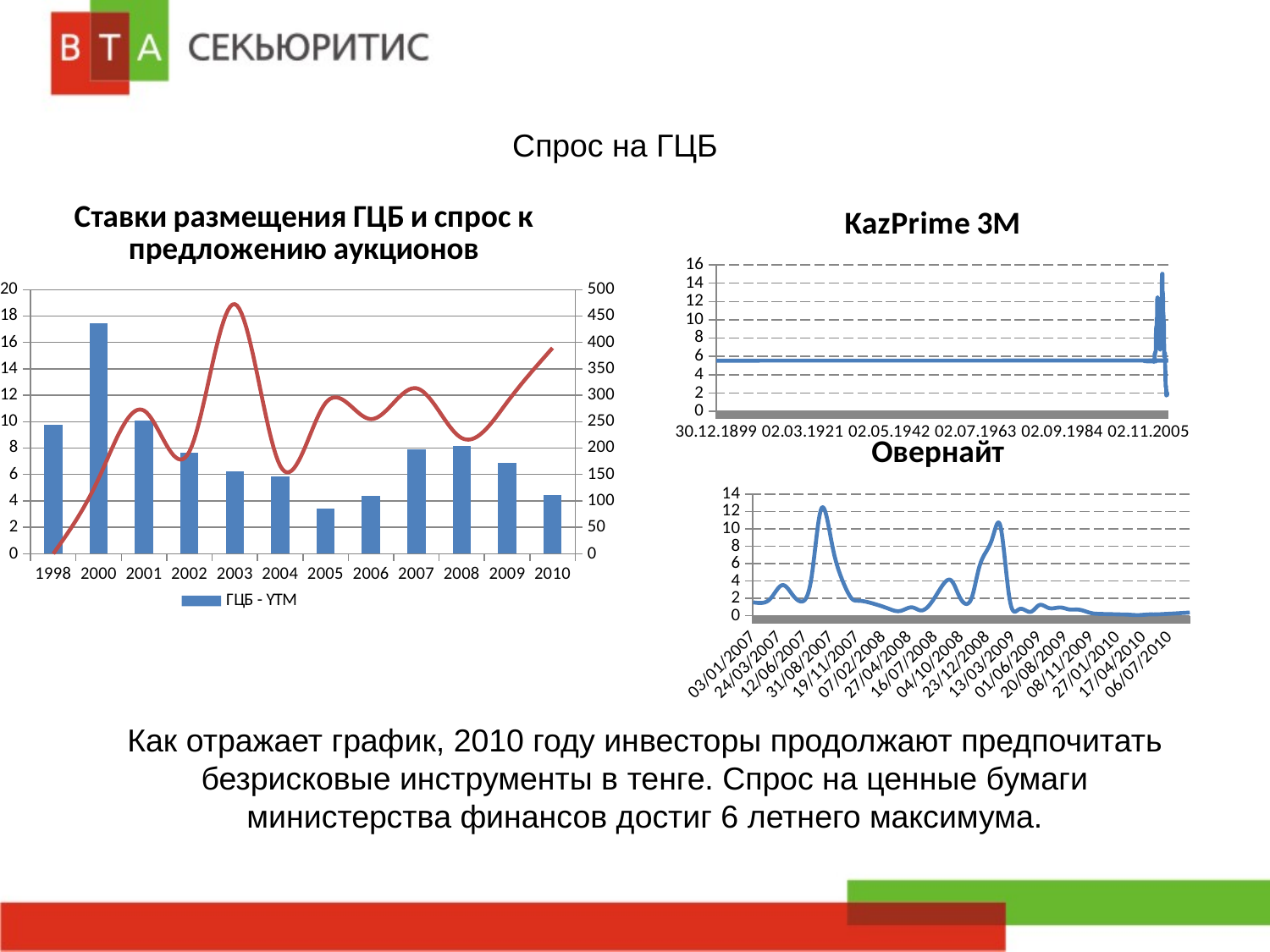

Спрос на ГЦБ

### Chart: Ставки размещения ГЦБ и спрос к предложению аукционов

| Category |  |  |
|---|---|---|
| 1998 | 9.75 | 0.0 |
| 2000 | 17.4375 | 142.505938141026 |
| 2001 | 10.0638601971928 | 270.91353077868575 |
| 2002 | 7.6706638535071 | 193.552358271275 |
| 2003 | 6.2631249999999845 | 472.5112151360959 |
| 2004 | 5.830057193810144 | 166.36337597916472 |
| 2005 | 3.44859574978996 | 285.3808861925004 |
| 2006 | 4.383333333333345 | 254.88893943355149 |
| 2007 | 7.878025 | 313.3009803921574 |
| 2008 | 8.181801788306622 | 218.897606111061 |
| 2009 | 6.874922405613241 | 286.90653367976 |
| 2010 | 4.4611320181197 | 389.53907751220686 |

### Chart: KazPrime 3M

| Category |  |
|---|---|
| 0 | 5.53 |
| 39086 | 5.55 |
| 39087 | 5.53 |
| 39090 | 5.44 |
| 39091 | 5.52 |
| 39092 | 5.5 |
| 39093 | 5.44 |
| 39094 | 5.470000000000002 |
| 39097 | 5.41 |
| 39098 | 5.44 |
| 39099 | 5.44 |
| 39100 | 5.44 |
| 39101 | 5.44 |
| 39104 | 5.42 |
| 39105 | 5.42 |
| 39106 | 5.42 |
| 39107 | 5.44 |
| 39108 | 5.470000000000002 |
| 39111 | 5.38 |
| 39112 | 5.41 |
| 39113 | 5.470000000000002 |
| 39114 | 5.42 |
| 39115 | 5.42 |
| 39118 | 5.45 |
| 39119 | 5.470000000000002 |
| 39120 | 5.44 |
| 39121 | 5.44 |
| 39122 | 5.44 |
| 39125 | 5.44 |
| 39126 | 5.42 |
| 39127 | 5.42 |
| 39128 | 5.430000000000002 |
| 39129 | 5.45 |
| 39132 | 5.470000000000002 |
| 39133 | 5.470000000000002 |
| 39134 | 5.48 |
| 39135 | 5.48 |
| 39136 | 5.48 |
| 39139 | 5.48 |
| 39140 | 5.470000000000002 |
| 39141 | 5.48 |
| 39142 | 5.48 |
| 39143 | 5.48 |
| 39146 | 5.53 |
| 39147 | 5.53 |
| 39148 | 5.6 |
| 39153 | 5.6 |
| 39154 | 5.63 |
| 39155 | 5.6 |
| 39156 | 5.6 |
| 39157 | 5.7 |
| 39160 | 5.7 |
| 39161 | 5.6499999999999995 |
| 39162 | 5.6499999999999995 |
| 39167 | 5.73 |
| 39168 | 5.63 |
| 39169 | 5.73 |
| 39170 | 5.7 |
| 39171 | 5.63 |
| 39174 | 5.6 |
| 39175 | 5.7 |
| 39176 | 5.7 |
| 39177 | 5.6099999999999985 |
| 39178 | 5.6899999999999995 |
| 39181 | 5.6899999999999995 |
| 39182 | 5.6899999999999995 |
| 39183 | 5.68 |
| 39184 | 5.68 |
| 39185 | 5.67 |
| 39188 | 5.7 |
| 39189 | 5.71 |
| 39190 | 5.7 |
| 39191 | 5.8100000000000005 |
| 39192 | 5.98 |
| 39195 | 6.2 |
| 39196 | 6.29 |
| 39197 | 6.17 |
| 39198 | 6.18 |
| 39199 | 6.18 |
| 39202 | 6.18 |
| 39204 | 6.1599999999999975 |
| 39205 | 6.14 |
| 39206 | 6.04 |
| 39209 | 6.1 |
| 39210 | 6.1099999999999985 |
| 39212 | 6.1 |
| 39213 | 6.1 |
| 39216 | 6.13 |
| 39217 | 6.14 |
| 39218 | 6.14 |
| 39219 | 6.14 |
| 39220 | 6.2 |
| 39223 | 6.21 |
| 39224 | 6.21 |
| 39225 | 6.24 |
| 39226 | 6.3 |
| 39227 | 6.3 |
| 39230 | 6.3 |
| 39231 | 6.3 |
| 39232 | 6.3 |
| 39233 | 6.3 |
| 39234 | 6.3 |
| 39237 | 6.3 |
| 39238 | 6.3 |
| 39239 | 6.3 |
| 39240 | 6.34 |
| 39241 | 6.33 |
| 39244 | 6.3599999999999985 |
| 39245 | 6.3599999999999985 |
| 39246 | 6.37 |
| 39247 | 6.39 |
| 39248 | 6.41 |
| 39251 | 6.430000000000002 |
| 39252 | 6.470000000000002 |
| 39253 | 6.44 |
| 39254 | 6.44 |
| 39255 | 6.5 |
| 39258 | 6.5 |
| 39259 | 6.5 |
| 39260 | 6.5 |
| 39261 | 6.5 |
| 39262 | 6.51 |
| 39265 | 6.51 |
| 39266 | 6.51 |
| 39267 | 6.51 |
| 39268 | 6.5 |
| 39269 | 6.53 |
| 39272 | 6.53 |
| 39273 | 6.55 |
| 39274 | 6.55 |
| 39275 | 6.55 |
| 39276 | 6.55 |
| 39279 | 6.55 |
| 39280 | 6.53 |
| 39281 | 6.51 |
| 39282 | 6.51 |
| 39283 | 6.54 |
| 39286 | 6.52 |
| 39287 | 6.54 |
| 39288 | 6.54 |
| 39289 | 6.55 |
| 39290 | 6.54 |
| 39293 | 6.52 |
| 39294 | 6.54 |
| 39295 | 6.54 |
| 39296 | 6.6499999999999995 |
| 39297 | 7.68 |
| 39300 | 8.07 |
| 39301 | 8.1 |
| 39302 | 8.08 |
| 39303 | 8.120000000000001 |
| 39304 | 8.030000000000001 |
| 39307 | 8.200000000000001 |
| 39308 | 8.200000000000001 |
| 39309 | 8.200000000000001 |
| 39310 | 8.200000000000001 |
| 39311 | 8.5 |
| 39315 | 8.5 |
| 39316 | 8.75 |
| 39317 | 9.0 |
| 39318 | 9.0 |
| 39321 | 9.0 |
| 39322 | 9.0 |
| 39323 | 9.0 |
| 39324 | 9.0 |
| 39325 | 9.0 |
| 39328 | 9.08 |
| 39329 | 9.1 |
| 39330 | 9.08 |
| 39331 | 9.129999999999999 |
| 39332 | 9.129999999999999 |
| 39335 | 9.139999999999999 |
| 39336 | 9.17 |
| 39337 | 9.17 |
| 39338 | 9.15 |
| 39339 | 9.200000000000001 |
| 39342 | 9.200000000000001 |
| 39343 | 9.229999999999999 |
| 39344 | 9.200000000000001 |
| 39346 | 9.25 |
| 39349 | 9.290000000000001 |
| 39350 | 9.290000000000001 |
| 39351 | 9.26 |
| 39352 | 9.26 |
| 39353 | 9.290000000000001 |
| 39356 | 9.290000000000001 |
| 39357 | 9.290000000000001 |
| 39358 | 9.290000000000001 |
| 39359 | 9.290000000000001 |
| 39360 | 9.290000000000001 |
| 39363 | 9.27 |
| 39364 | 9.26 |
| 39365 | 9.25 |
| 39366 | 9.25 |
| 39367 | 9.25 |
| 39370 | 9.17 |
| 39371 | 9.02 |
| 39372 | 8.960000000000003 |
| 39373 | 8.93 |
| 39374 | 8.93 |
| 39377 | 9.129999999999999 |
| 39378 | 10.18 |
| 39379 | 9.22 |
| 39385 | 9.0 |
| 39387 | 8.81 |
| 39388 | 9.39 |
| 39391 | 9.450000000000003 |
| 39392 | 9.48 |
| 39393 | 9.55 |
| 39394 | 9.5 |
| 39395 | 9.55 |
| 39398 | 9.59 |
| 39399 | 9.55 |
| 39400 | 9.6 |
| 39401 | 9.61 |
| 39402 | 9.71 |
| 39405 | 9.75 |
| 39406 | 9.76 |
| 39407 | 9.960000000000003 |
| 39408 | 10.050000000000002 |
| 39409 | 10.18 |
| 39412 | 10.57 |
| 39414 | 10.96 |
| 39415 | 11.03 |
| 39416 | 11.08 |
| 39419 | 11.98 |
| 39420 | 12.229999999999999 |
| 39421 | 12.29 |
| 39422 | 12.25 |
| 39423 | 12.229999999999999 |
| 39426 | 12.209999999999999 |
| 39427 | 12.239999999999998 |
| 39428 | 12.3 |
| 39429 | 12.18 |
| 39430 | 12.18 |
| 39435 | 12.27 |
| 39436 | 12.27 |
| 39437 | 12.32 |
| 39440 | 12.31 |
| 39441 | 12.360000000000015 |
| 39442 | 12.38 |
| 39443 | 12.370000000000006 |
| 39444 | 12.41 |
| 39447 | 12.43 |
| 39450 | 12.43 |
| 39451 | 12.4 |
| 39455 | 12.46 |
| 39456 | 12.46 |
| 39457 | 12.44 |
| 39458 | 12.43 |
| 39461 | 12.43 |
| 39462 | 12.43 |
| 39463 | 12.42 |
| 39464 | 12.129999999999999 |
| 39465 | 11.97 |
| 39468 | 12.219999999999999 |
| 39469 | 12.139999999999999 |
| 39470 | 12.03 |
| 39471 | 12.03 |
| 39472 | 12.03 |
| 39475 | 12.03 |
| 39476 | 11.9 |
| 39477 | 11.49 |
| 39478 | 11.33 |
| 39479 | 11.229999999999999 |
| 39482 | 11.370000000000006 |
| 39483 | 11.360000000000015 |
| 39484 | 11.4 |
| 39485 | 11.4 |
| 39486 | 11.28 |
| 39489 | 11.2 |
| 39490 | 11.2 |
| 39491 | 11.209999999999999 |
| 39492 | 11.18 |
| 39493 | 11.16 |
| 39496 | 11.08 |
| 39497 | 11.04 |
| 39498 | 11.04 |
| 39499 | 11.05 |
| 39500 | 11.06 |
| 39503 | 11.06 |
| 39504 | 11.11 |
| 39505 | 11.11 |
| 39506 | 11.09 |
| 39507 | 11.1 |
| 39510 | 11.09 |
| 39512 | 11.05 |
| 39513 | 11.05 |
| 39514 | 10.97 |
| 39517 | 10.97 |
| 39518 | 10.629999999999999 |
| 39519 | 10.51 |
| 39520 | 10.51 |
| 39521 | 10.43 |
| 39524 | 10.38 |
| 39525 | 10.41 |
| 39526 | 10.32 |
| 39527 | 9.739999999999998 |
| 39528 | 9.58 |
| 39532 | 9.739999999999998 |
| 39533 | 9.47 |
| 39534 | 9.48 |
| 39535 | 9.280000000000001 |
| 39538 | 9.280000000000001 |
| 39539 | 9.0 |
| 39540 | 8.950000000000003 |
| 39541 | 8.639999999999999 |
| 39542 | 8.639999999999999 |
| 39545 | 8.350000000000007 |
| 39546 | 8.290000000000001 |
| 39547 | 8.34 |
| 39548 | 8.360000000000005 |
| 39549 | 8.34 |
| 39552 | 8.34 |
| 39553 | 8.43 |
| 39554 | 8.700000000000001 |
| 39555 | 8.88 |
| 39556 | 8.98 |
| 39559 | 9.01 |
| 39560 | 9.0 |
| 39561 | 8.960000000000003 |
| 39562 | 8.960000000000003 |
| 39563 | 8.91 |
| 39566 | 8.88 |
| 39567 | 9.0 |
| 39568 | 8.960000000000003 |
| 39573 | 8.89 |
| 39574 | 8.9 |
| 39575 | 8.9 |
| 39576 | 8.729999999999999 |
| 39580 | 8.94 |
| 39581 | 9.030000000000001 |
| 39582 | 8.97 |
| 39583 | 8.92 |
| 39584 | 8.92 |
| 39587 | 8.9 |
| 39588 | 8.780000000000001 |
| 39589 | 8.850000000000007 |
| 39590 | 8.790000000000001 |
| 39591 | 8.850000000000007 |
| 39594 | 8.790000000000001 |
| 39595 | 8.780000000000001 |
| 39596 | 8.780000000000001 |
| 39597 | 8.790000000000001 |
| 39598 | 8.51 |
| 39601 | 8.139999999999999 |
| 39602 | 8.09 |
| 39603 | 7.73 |
| 39604 | 7.78 |
| 39605 | 7.73 |
| 39608 | 7.7 |
| 39609 | 7.57 |
| 39610 | 7.53 |
| 39611 | 7.53 |
| 39612 | 7.48 |
| 39615 | 7.44 |
| 39616 | 7.46 |
| 39617 | 7.49 |
| 39618 | 7.48 |
| 39619 | 7.55 |
| 39622 | 7.430000000000002 |
| 39623 | 7.48 |
| 39624 | 7.35 |
| 39625 | 7.3 |
| 39626 | 7.1 |
| 39629 | 7.1 |
| 39630 | 7.08 |
| 39631 | 7.1 |
| 39632 | 7.0 |
| 39633 | 7.0 |
| 39637 | 6.9 |
| 39638 | 6.930000000000002 |
| 39639 | 6.8100000000000005 |
| 39640 | 6.8599999999999985 |
| 39643 | 6.8599999999999985 |
| 39644 | 6.8199999999999985 |
| 39645 | 6.8 |
| 39646 | 6.8199999999999985 |
| 39647 | 6.84 |
| 39650 | 6.8599999999999985 |
| 39651 | 6.84 |
| 39652 | 6.85 |
| 39653 | 6.83 |
| 39654 | 6.85 |
| 39657 | 6.85 |
| 39658 | 6.84 |
| 39659 | 6.85 |
| 39660 | 6.88 |
| 39661 | 6.84 |
| 39664 | 6.8 |
| 39665 | 6.75 |
| 39666 | 6.78 |
| 39667 | 6.78 |
| 39668 | 6.770000000000001 |
| 39671 | 6.770000000000001 |
| 39672 | 6.78 |
| 39673 | 6.78 |
| 39674 | 6.78 |
| 39675 | 6.78 |
| 39678 | 6.78 |
| 39679 | 6.78 |
| 39680 | 6.770000000000001 |
| 39681 | 6.76 |
| 39682 | 6.76 |
| 39685 | 6.770000000000001 |
| 39686 | 6.770000000000001 |
| 39687 | 6.78 |
| 39688 | 6.78 |
| 39689 | 6.72 |
| 39692 | 6.78 |
| 39693 | 6.75 |
| 39694 | 6.76 |
| 39695 | 6.75 |
| 39696 | 6.76 |
| 39699 | 6.8 |
| 39700 | 6.9 |
| 39701 | 6.88 |
| 39702 | 6.88 |
| 39703 | 6.9 |
| 39706 | 6.89 |
| 39707 | 6.9 |
| 39708 | 7.1899999999999995 |
| 39709 | 7.18 |
| 39710 | 7.05 |
| 39713 | 6.99 |
| 39714 | 7.0 |
| 39715 | 6.95 |
| 39716 | 6.970000000000002 |
| 39717 | 7.0 |
| 39720 | 7.0 |
| 39722 | 6.99 |
| 39723 | 7.0 |
| 39724 | 6.99 |
| 39727 | 6.99 |
| 39728 | 6.98 |
| 39729 | 6.99 |
| 39730 | 6.98 |
| 39731 | 6.98 |
| 39734 | 6.98 |
| 39735 | 6.98 |
| 39736 | 6.98 |
| 39737 | 6.99 |
| 39738 | 7.0 |
| 39742 | 7.48 |
| 39743 | 7.7 |
| 39744 | 8.01 |
| 39745 | 8.84 |
| 39749 | 8.92 |
| 39750 | 8.97 |
| 39751 | 8.729999999999999 |
| 39752 | 8.89 |
| 39755 | 8.950000000000003 |
| 39756 | 8.780000000000001 |
| 39757 | 8.77 |
| 39758 | 8.8 |
| 39759 | 8.8 |
| 39762 | 8.88 |
| 39763 | 8.9 |
| 39764 | 8.93 |
| 39765 | 9.21 |
| 39766 | 9.43 |
| 39769 | 9.450000000000003 |
| 39770 | 9.5 |
| 39771 | 9.5 |
| 39772 | 9.43 |
| 39773 | 9.5 |
| 39776 | 9.5 |
| 39777 | 9.49 |
| 39778 | 9.67 |
| 39779 | 9.65 |
| 39780 | 9.65 |
| 39783 | 9.6 |
| 39784 | 9.6 |
| 39785 | 9.6 |
| 39786 | 9.6 |
| 39787 | 9.6 |
| 39790 | 9.6 |
| 39791 | 9.6 |
| 39792 | 9.6 |
| 39793 | 9.6 |
| 39794 | 9.6 |
| 39797 | 9.6 |
| 39798 | 9.6 |
| 39799 | 9.6 |
| 39800 | 10.200000000000001 |
| 39801 | 10.88 |
| 39804 | 11.02 |
| 39805 | 10.91 |
| 39806 | 11.629999999999999 |
| 39808 | 12.0 |
| 39811 | 12.0 |
| 39812 | 12.0 |
| 39813 | 12.0 |
| 39818 | 12.01 |
| 39819 | 12.03 |
| 39821 | 12.05 |
| 39825 | 12.04 |
| 39826 | 12.06 |
| 39828 | 12.07 |
| 39829 | 12.05 |
| 39832 | 12.219999999999999 |
| 39833 | 12.32 |
| 39835 | 12.5 |
| 39836 | 12.82 |
| 39839 | 13.5 |
| 39840 | 13.58 |
| 39841 | 13.76 |
| 39842 | 14.0 |
| 39843 | 14.18 |
| 39846 | 14.5 |
| 39847 | 14.5 |
| 39848 | 14.5 |
| 39850 | 14.5 |
| 39853 | 14.5 |
| 39854 | 14.5 |
| 39855 | 14.5 |
| 39856 | 14.6 |
| 39857 | 15.0 |
| 39860 | 15.0 |
| 39861 | 15.0 |
| 39862 | 15.0 |
| 39863 | 15.0 |
| 39864 | 15.0 |
| 39867 | 15.0 |
| 39868 | 15.0 |
| 39869 | 15.0 |
| 39870 | 15.0 |
| 39871 | 15.0 |
| 39874 | 15.0 |
| 39875 | 15.0 |
| 39876 | 15.0 |
| 39877 | 15.0 |
| 39878 | 15.0 |
| 39881 | 15.0 |
| 39882 | 15.0 |
| 39883 | 15.0 |
| 39884 | 15.0 |
| 39885 | 15.0 |
| 39888 | 15.04 |
| 39889 | 14.950000000000006 |
| 39890 | 14.54 |
| 39891 | 14.5 |
| 39892 | 14.5 |
| 39895 | 14.5 |
| 39896 | 14.5 |
| 39897 | 14.5 |
| 39898 | 14.5 |
| 39899 | 14.5 |
| 39902 | 14.5 |
| 39903 | 14.2 |
| 39904 | 14.2 |
| 39905 | 13.0 |
| 39906 | 13.0 |
| 39909 | 13.0 |
| 39910 | 13.0 |
| 39911 | 13.0 |
| 39912 | 13.0 |
| 39913 | 13.0 |
| 39916 | 13.0 |
| 39917 | 13.0 |
| 39918 | 13.0 |
| 39919 | 13.0 |
| 39920 | 13.0 |
| 39923 | 13.0 |
| 39924 | 12.99 |
| 39925 | 12.5 |
| 39926 | 12.5 |
| 39927 | 12.5 |
| 39930 | 12.5 |
| 39931 | 12.5 |
| 39932 | 12.5 |
| 39933 | 12.5 |
| 39934 | 12.5 |
| 39937 | 12.5 |
| 39938 | 12.5 |
| 39939 | 12.5 |
| 39940 | 12.5 |
| 39941 | 12.5 |
| 39944 | 12.5 |
| 39945 | 12.5 |
| 39946 | 12.5 |
| 39947 | 12.44 |
| 39948 | 12.38 |
| 39951 | 12.0 |
| 39952 | 12.0 |
| 39953 | 12.0 |
| 39954 | 11.8 |
| 39955 | 11.1 |
| 39958 | 11.0 |
| 39959 | 11.0 |
| 39960 | 11.0 |
| 39961 | 11.0 |
| 39962 | 11.0 |
| 39965 | 11.0 |
| 39966 | 11.0 |
| 39967 | 11.0 |
| 39968 | 11.0 |
| 39969 | 11.0 |
| 39972 | 11.0 |
| 39973 | 11.0 |
| 39974 | 11.0 |
| 39975 | 10.5 |
| 39976 | 10.5 |
| 39979 | 10.5 |
| 39980 | 10.5 |
| 39981 | 10.5 |
| 39982 | 10.5 |
| 39983 | 10.5 |
| 39986 | 10.200000000000001 |
| 39987 | 10.0 |
| 39988 | 10.0 |
| 39989 | 10.0 |
| 39990 | 10.0 |
| 39993 | 10.0 |
| 39994 | 10.0 |
| 39995 | 10.0 |
| 39996 | 10.0 |
| 39997 | 10.0 |
| 40001 | 10.0 |
| 40002 | 10.0 |
| 40003 | 9.9 |
| 40004 | 9.5 |
| 40007 | 9.5 |
| 40008 | 9.5 |
| 40009 | 9.5 |
| 40010 | 9.5 |
| 40011 | 9.5 |
| 40014 | 9.5 |
| 40015 | 9.5 |
| 40016 | 9.5 |
| 40017 | 9.5 |
| 40018 | 9.5 |
| 40021 | 9.5 |
| 40022 | 9.5 |
| 40023 | 9.44 |
| 40024 | 8.93 |
| 40025 | 8.52 |
| 40028 | 8.05 |
| 40029 | 8.05 |
| 40030 | 8.05 |
| 40031 | 8.05 |
| 40032 | 8.129999999999999 |
| 40035 | 8.0 |
| 40036 | 8.0 |
| 40037 | 6.83 |
| 40038 | 6.5 |
| 40039 | 6.0 |
| 40042 | 6.33 |
| 40043 | 6.58 |
| 40044 | 6.58 |
| 40045 | 6.470000000000002 |
| 40046 | 6.470000000000002 |
| 40049 | 6.470000000000002 |
| 40050 | 6.470000000000002 |
| 40051 | 6.25 |
| 40052 | 6.470000000000002 |
| 40053 | 6.470000000000002 |
| 40057 | 6.470000000000002 |
| 40058 | 6.470000000000002 |
| 40059 | 6.470000000000002 |
| 40060 | 6.470000000000002 |
| 40063 | 6.33 |
| 40064 | 6.3 |
| 40065 | 6.3 |
| 40066 | 6.3 |
| 40067 | 6.3 |
| 40070 | 6.29 |
| 40071 | 6.35 |
| 40072 | 6.35 |
| 40073 | 6.29 |
| 40074 | 6.29 |
| 40077 | 6.29 |
| 40078 | 6.29 |
| 40079 | 6.29 |
| 40080 | 6.29 |
| 40081 | 6.29 |
| 40084 | 6.29 |
| 40085 | 6.29 |
| 40086 | 6.3 |
| 40087 | 6.29 |
| 40088 | 6.29 |
| 40091 | 6.29 |
| 40092 | 6.29 |
| 40093 | 6.3 |
| 40094 | 6.29 |
| 40095 | 6.29 |
| 40098 | 6.3 |
| 40099 | 6.29 |
| 40100 | 6.29 |
| 40101 | 6.29 |
| 40102 | 6.29 |
| 40105 | 6.29 |
| 40106 | 6.29 |
| 40107 | 6.29 |
| 40108 | 6.29 |
| 40109 | 6.29 |
| 40112 | 6.29 |
| 40113 | 6.29 |
| 40114 | 6.29 |
| 40115 | 6.29 |
| 40116 | 6.29 |
| 40119 | 6.29 |
| 40120 | 6.29 |
| 40121 | 6.29 |
| 40122 | 6.29 |
| 40126 | 6.29 |
| 40127 | 6.29 |
| 40128 | 6.3 |
| 40129 | 6.25 |
| 40130 | 5.48 |
| 40133 | 5.55 |
| 40134 | 5.1 |
| 40135 | 5.1 |
| 40136 | 5.0 |
| 40137 | 5.0 |
| 40140 | 4.8 |
| 40141 | 4.8 |
| 40142 | 4.7 |
| 40143 | 4.7 |
| 40147 | 4.6 |
| 40148 | 4.6 |
| 40149 | 4.6 |
| 40150 | 4.55 |
| 40151 | 4.5 |
| 40154 | 4.33 |
| 40155 | 4.04 |
| 40156 | 3.98 |
| 40157 | 3.9 |
| 40158 | 3.8299999999999987 |
| 40161 | 3.63 |
| 40162 | 3.4899999999999998 |
| 40168 | 3.15 |
| 40169 | 3.03 |
| 40170 | 3.0 |
| 40171 | 2.9499999999999997 |
| 40172 | 2.8299999999999987 |
| 40175 | 2.75 |
| 40176 | 2.75 |
| 40177 | 2.74 |
| 40178 | 2.71 |
| 40183 | 2.7 |
| 40184 | 2.68 |
| 40189 | 2.67 |
| 40190 | 2.66 |
| 40191 | 2.66 |
| 40192 | 2.66 |
| 40193 | 2.66 |
| 40196 | 2.66 |
| 40197 | 2.66 |
| 40198 | 2.66 |
| 40199 | 2.66 |
| 40200 | 2.66 |
| 40203 | 2.66 |
| 40204 | 2.66 |
| 40205 | 2.66 |
| 40206 | 2.66 |
| 40207 | 2.66 |
| 40210 | 2.66 |
| 40211 | 2.66 |
| 40212 | 2.66 |
| 40213 | 2.66 |
| 40214 | 2.6 |
| 40217 | 2.6 |
| 40218 | 2.6 |
| 40219 | 2.63 |
| 40220 | 2.63 |
| 40221 | 2.64 |
| 40224 | 2.64 |
| 40225 | 2.64 |
| 40226 | 2.63 |
| 40227 | 2.63 |
| 40228 | 2.63 |
| 40231 | 2.63 |
| 40232 | 2.63 |
| 40233 | 2.63 |
| 40234 | 1.8 |
| 40235 | 1.83 |
| 40238 | 1.83 |
| 40239 | 1.83 |
| 40240 | 1.83 |
| 40241 | 1.76 |
| 40242 | 1.76 |
| 40246 | 1.76 |
| 40247 | 1.76 |
| 40248 | 1.76 |
| 40249 | 1.76 |
| 40252 | 1.76 |
| 40253 | 1.76 |
| 40254 | 1.8 |
| 40255 | 1.76 |
| 40256 | 1.76 |
| 40262 | 1.76 |
| 40263 | 1.76 |
| 40266 | 1.76 |
| 40267 | 1.76 |
| 40268 | 1.76 |
| 40269 | 1.76 |
| 40270 | 1.76 |
| 40273 | 1.76 |
| 40274 | 1.76 |
| 40275 | 1.76 |
| 40276 | 1.76 |
| 40277 | 1.76 |
| 40280 | 1.76 |
| 40281 | 1.76 |
| 40282 | 1.76 |
| 40283 | 1.76 |
| 40284 | 1.76 |
| 40287 | 1.76 |
| 40288 | 1.76 |
| 40289 | 1.76 |
| 40290 | 1.76 |
| 40291 | 1.76 |
| 40294 | 1.76 |
| 40295 | 1.76 |
| 40296 | 1.76 |
| 40297 | 1.76 |
| 40298 | 1.76 |
| 40302 | 1.8 |
| 40303 | 1.76 |
| 40304 | 1.76 |
| 40305 | 1.81 |
| 40309 | 2.0 |
| 40310 | 2.0 |
| 40311 | 2.0 |
| 40312 | 2.0 |
| 40315 | 2.0 |
| 40316 | 2.0 |
| 40317 | 2.0 |
| 40318 | 2.0 |
| 40319 | 2.0 |
| 40322 | 2.0 |
| 40323 | 2.0 |
| 40324 | 2.0 |
| 40325 | 2.0 |
| 40326 | 2.0 |
| 40329 | 2.0 |
| 40330 | 2.0 |
| 40331 | 2.0 |
| 40332 | 2.0 |
| 40333 | 2.0 |
| 40336 | 2.0 |
| 40337 | 2.0 |
| 40338 | 2.0 |
| 40339 | 2.0 |
| 40340 | 2.0 |
| 40343 | 2.0 |
| 40344 | 2.0 |
| 40345 | 2.0 |
| 40346 | 2.0 |
| 40347 | 2.0 |
| 40350 | 2.0 |
| 40351 | 2.0 |
| 40352 | 2.0 |
| 40353 | 2.0 |
| 40354 | 2.0 |
| 40357 | 2.0 |
| 40359 | 2.0 |
| 40360 | 2.0 |
| 40361 | 2.0 |
| 40366 | 2.0 |
| 40367 | 2.0 |
| 40368 | 2.0 |
| 40371 | 2.0 |
| 40372 | 2.0 |
| 40373 | 2.0 |
| 40374 | 2.0 |
| 40376 | 2.0 |
| 40378 | 2.0 |
| 40379 | 2.0 |
| 40380 | 2.0 |
| 40381 | 2.0 |
| 40382 | 2.0 |
| 40385 | 2.0 |
| 40386 | 2.0 |
| 40387 | 2.0 |
| 40388 | 2.0 |
| 40389 | 2.0 |

### Chart: Овернайт

| Category |  |
|---|---|
| 39085 | 1.546295862623762 |
| 39114 | 1.4887336234288 |
| 39142 | 2.127527564628445 |
| 39174 | 3.5159809370912467 |
| 39204 | 2.52958622066029 |
| 39234 | 1.6400561800925901 |
| 39265 | 4.51114283537178 |
| 39295 | 12.358543981629618 |
| 39327 | 8.37027944155827 |
| 39356 | 4.41888601961377 |
| 39387 | 2.03079803209691 |
| 39419 | 1.7013598228120899 |
| 39085 | 1.546295862623762 |
| 39479 | 1.1130365425694877 |
| 39510 | 0.693856531386379 |
| 39539 | 0.566318474547325 |
| 39572 | 0.97116632860509 |
| 39601 | 0.609510068094084 |
| 39630 | 1.3777482570171562 |
| 39661 | 3.15106763854834 |
| 39693 | 4.09686579447248 |
| 39722 | 2.01616402693494 |
| 39755 | 1.8947068646680028 |
| 39783 | 5.96147522341177 |
| 39818 | 8.66056912651575 |
| 39846 | 10.1973381043826 |
| 39874 | 1.7958062836306674 |
| 39904 | 0.7779878006367636 |
| 39937 | 0.44491389445193774 |
| 39965 | 1.23747662266322 |
| 39995 | 0.8770216134956859 |
| 40028 | 0.954120939606528 |
| 40057 | 0.7211394187590286 |
| 40087 | 0.697806221426718 |
| 40119 | 0.35702671586005813 |
| 40148 | 0.21459117087556037 |
| 40183 | 0.18429537410023353 |
| 40210 | 0.15673320017817344 |
| 40238 | 0.12717772056865953 |
| 40269 | 0.0760959952003909 |
| 40302 | 0.155278994942559 |
| 40330 | 0.168074884506912 |
| 40427 | 0.3700000000000004 |
Как отражает график, 2010 году инвесторы продолжают предпочитать безрисковые инструменты в тенге. Спрос на ценные бумаги министерства финансов достиг 6 летнего максимума.